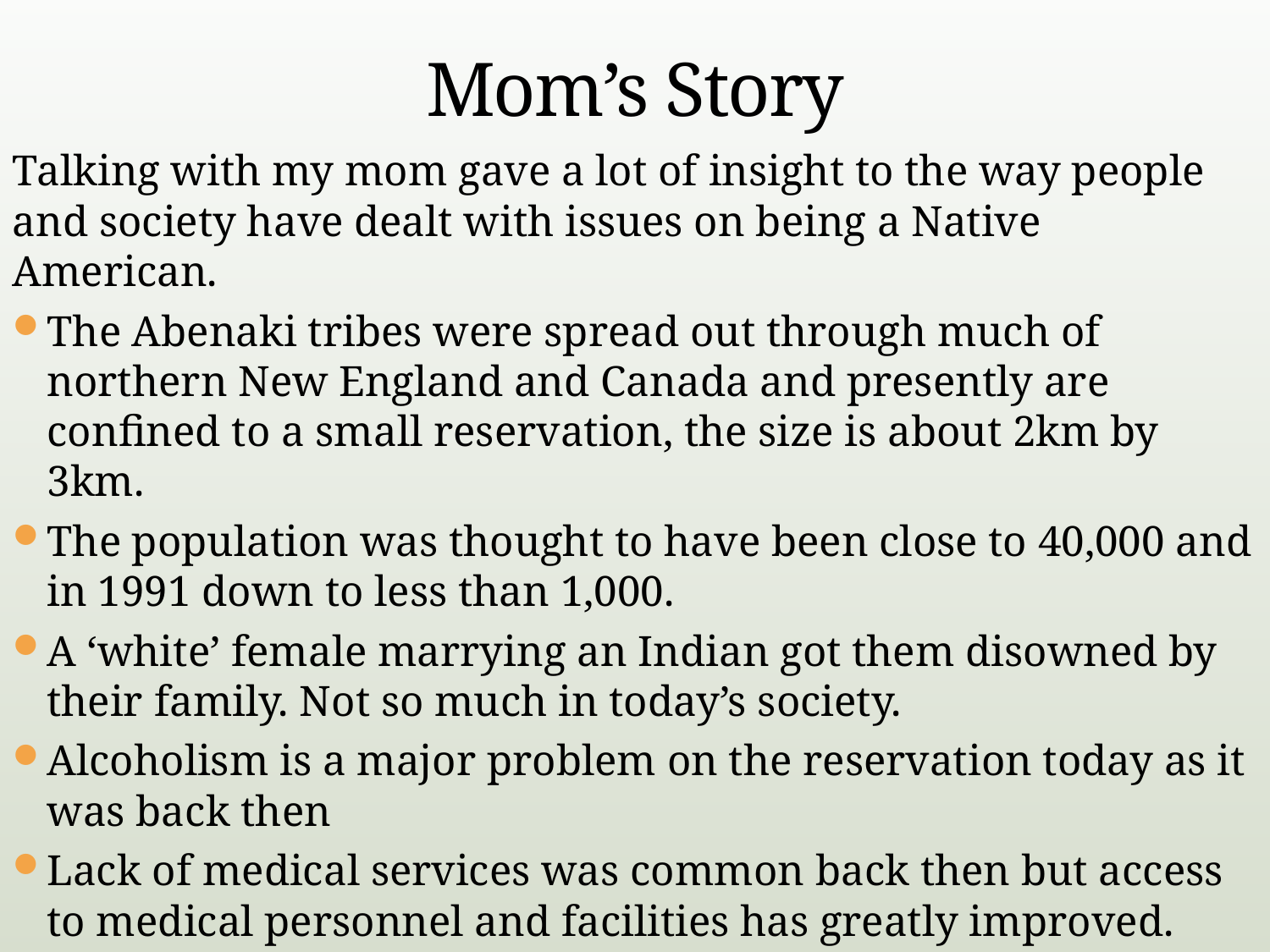

# Mom’s Story
Talking with my mom gave a lot of insight to the way people and society have dealt with issues on being a Native American.
The Abenaki tribes were spread out through much of northern New England and Canada and presently are confined to a small reservation, the size is about 2km by 3km.
The population was thought to have been close to 40,000 and in 1991 down to less than 1,000.
A ‘white’ female marrying an Indian got them disowned by their family. Not so much in today’s society.
Alcoholism is a major problem on the reservation today as it was back then
Lack of medical services was common back then but access to medical personnel and facilities has greatly improved.